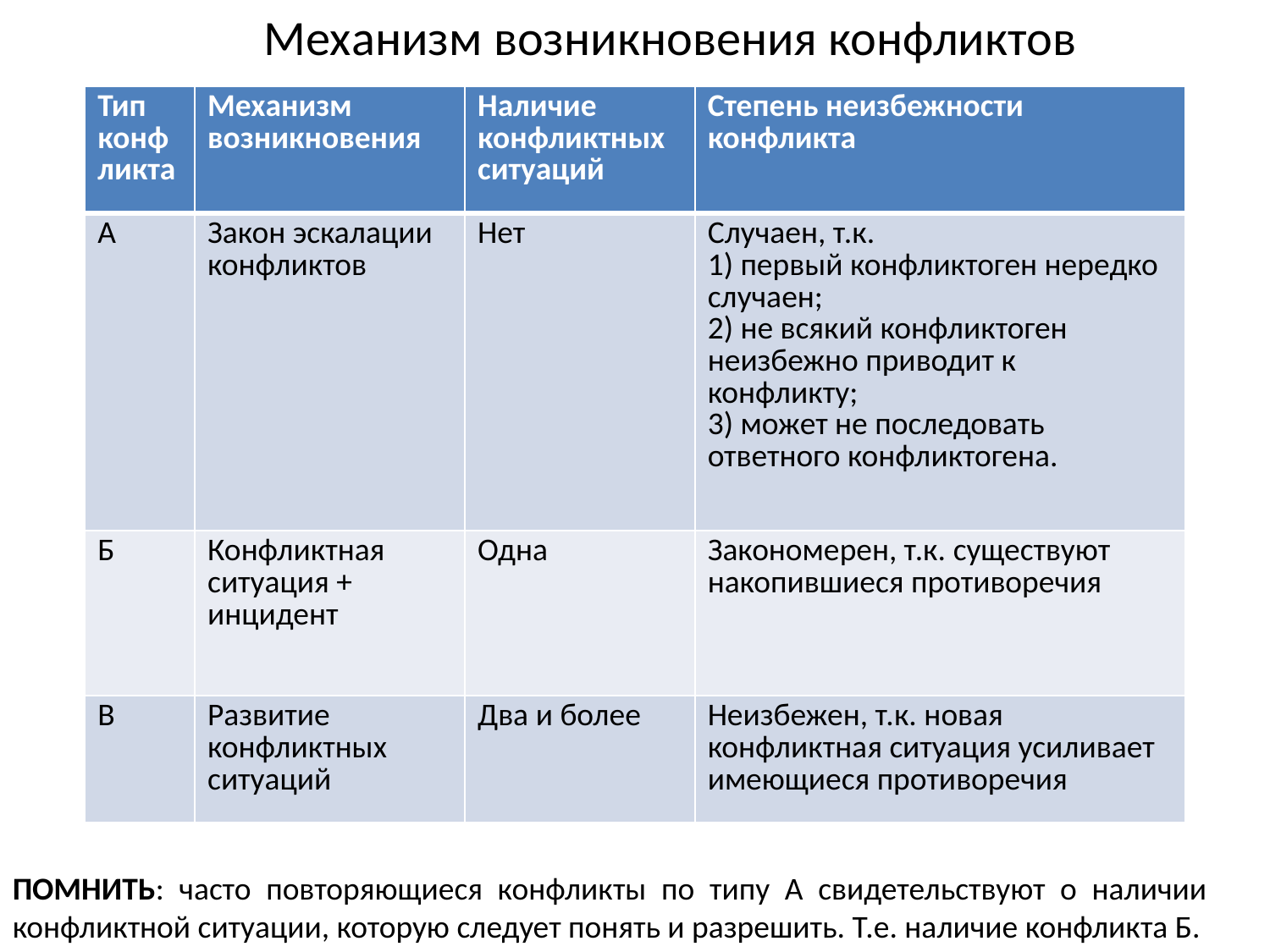

Механизм возникновения конфликтов
| Тип конфликта | Механизм возникновения | Наличие конфликтных ситуаций | Степень неизбежности конфликта |
| --- | --- | --- | --- |
| А | Закон эскалации конфликтов | Нет | Случаен, т.к. 1) первый конфликтоген нередко случаен; 2) не всякий конфликтоген неизбежно приводит к конфликту; 3) может не последовать ответного конфликтогена. |
| Б | Конфликтная ситуация + инцидент | Одна | Закономерен, т.к. существуют накопившиеся противоречия |
| В | Развитие конфликтных ситуаций | Два и более | Неизбежен, т.к. новая конфликтная ситуация усиливает имеющиеся противоречия |
ПОМНИТЬ: часто повторяющиеся конфликты по типу А свидетельствуют о наличии конфликтной ситуации, которую следует понять и разрешить. Т.е. наличие конфликта Б.